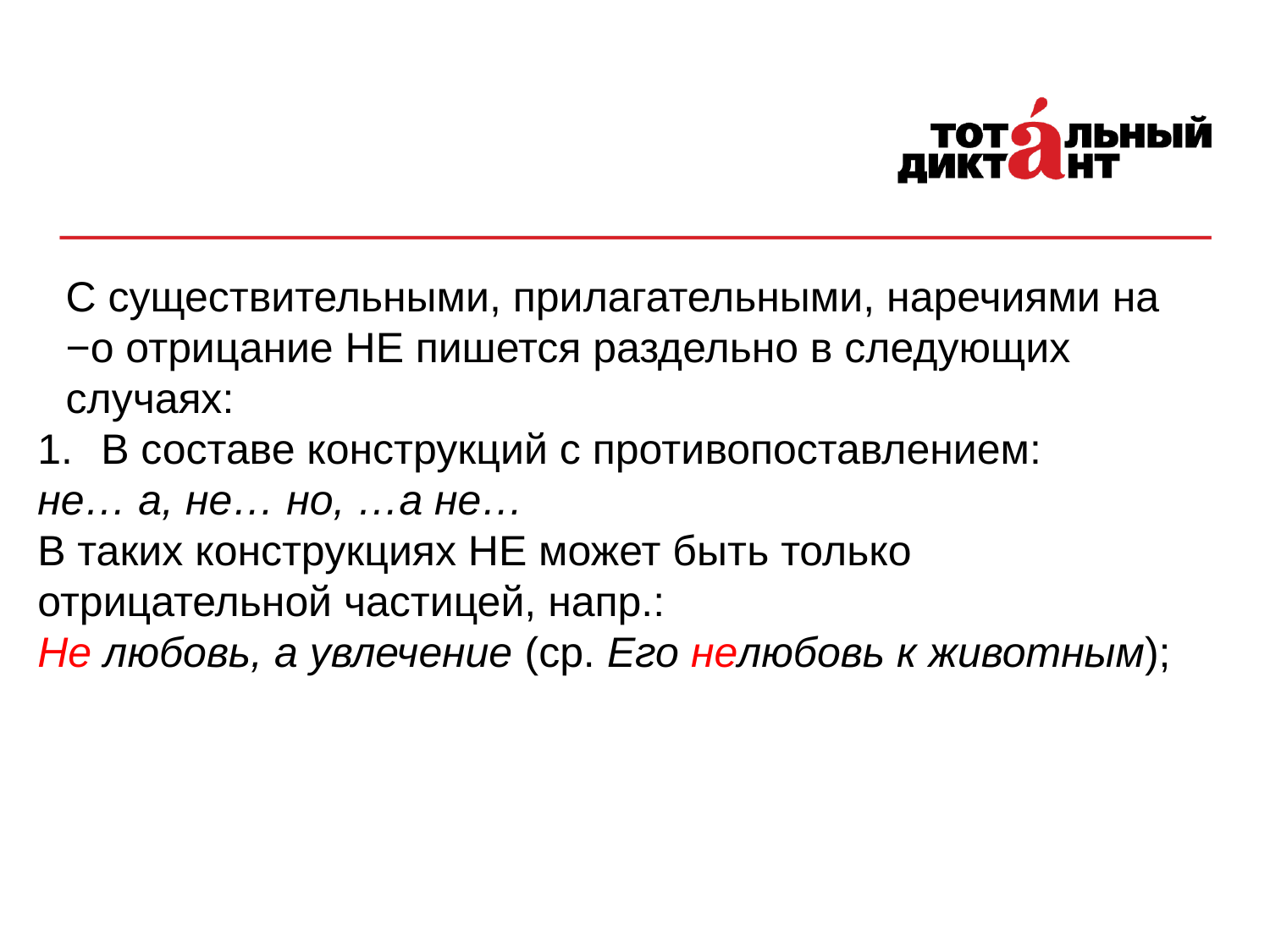

С существительными, прилагательными, наречиями на −о отрицание НЕ пишется раздельно в следующих случаях:
В составе конструкций с противопоставлением:
не… а, не… но, …а не…
В таких конструкциях НЕ может быть только отрицательной частицей, напр.:
Не любовь, а увлечение (ср. Его нелюбовь к животным);